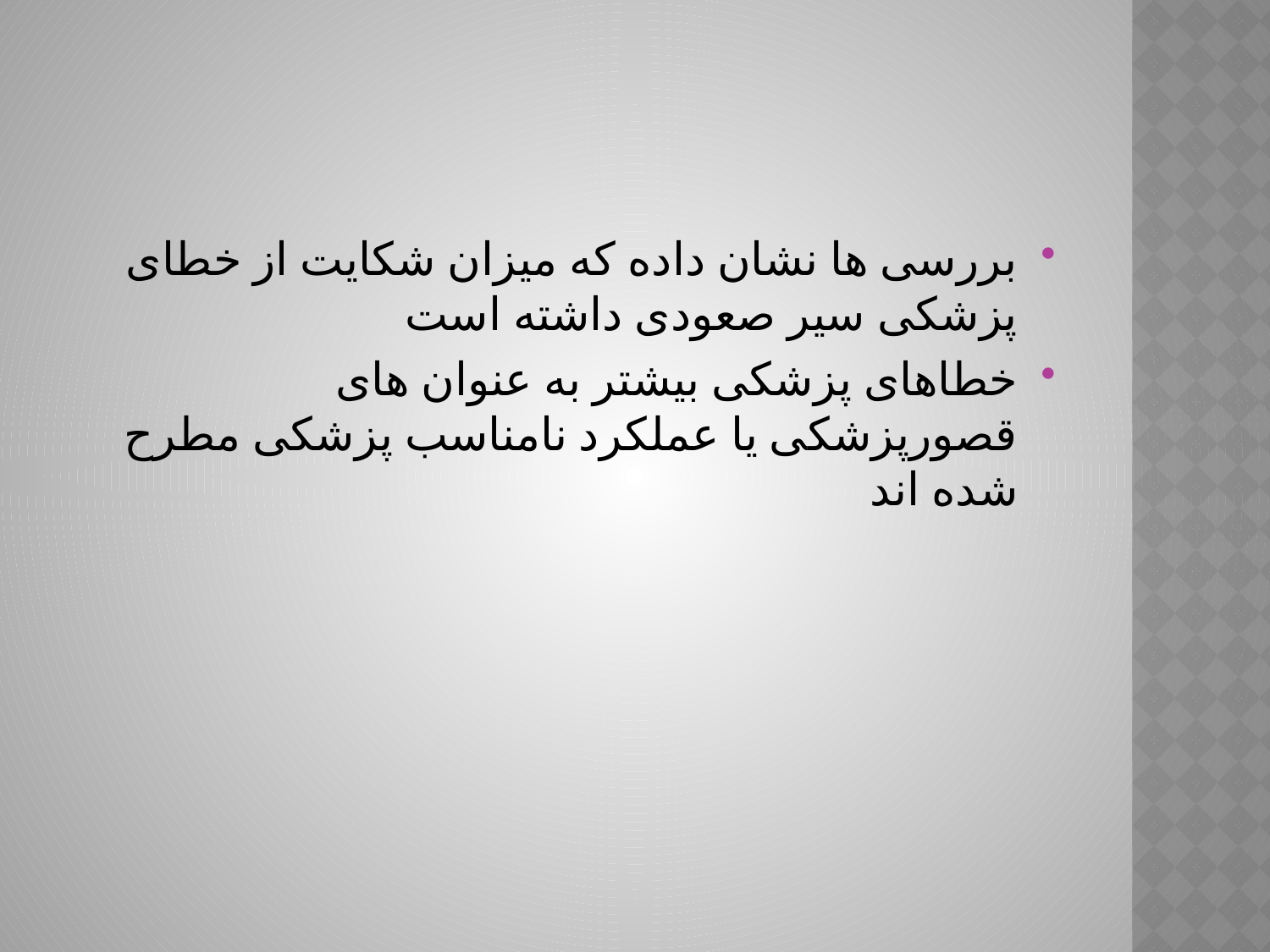

بررسی ها نشان داده که میزان شکایت از خطای پزشکی سیر صعودی داشته است
خطاهای پزشکی بیشتر به عنوان های قصورپزشکی یا عملکرد نامناسب پزشکی مطرح شده اند